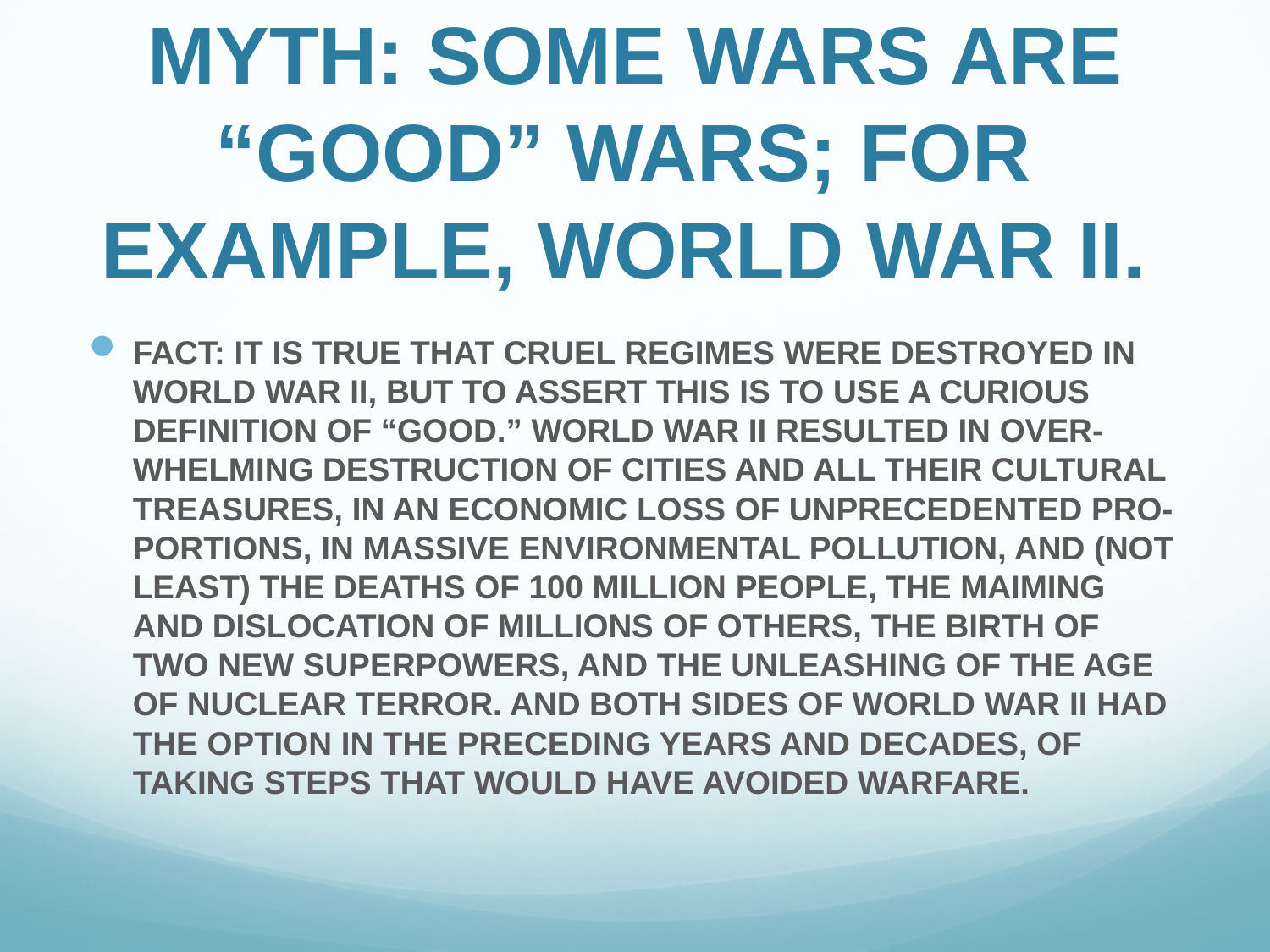

# MYTH: SOME WARS ARE “GOOD” WARS; FOR EXAMPLE, WORLD WAR II.
FACT: IT IS TRUE THAT CRUEL REGIMES WERE DESTROYED IN WORLD WAR II, BUT TO ASSERT THIS IS TO USE A CURIOUS DEFINITION OF “GOOD.” WORLD WAR II RESULTED IN OVER- WHELMING DESTRUCTION OF CITIES AND ALL THEIR CULTURAL TREASURES, IN AN ECONOMIC LOSS OF UNPRECEDENTED PRO- PORTIONS, IN MASSIVE ENVIRONMENTAL POLLUTION, AND (NOT LEAST) THE DEATHS OF 100 MILLION PEOPLE, THE MAIMING AND DISLOCATION OF MILLIONS OF OTHERS, THE BIRTH OF TWO NEW SUPERPOWERS, AND THE UNLEASHING OF THE AGE OF NUCLEAR TERROR. AND BOTH SIDES OF WORLD WAR II HAD THE OPTION IN THE PRECEDING YEARS AND DECADES, OF TAKING STEPS THAT WOULD HAVE AVOIDED WARFARE.